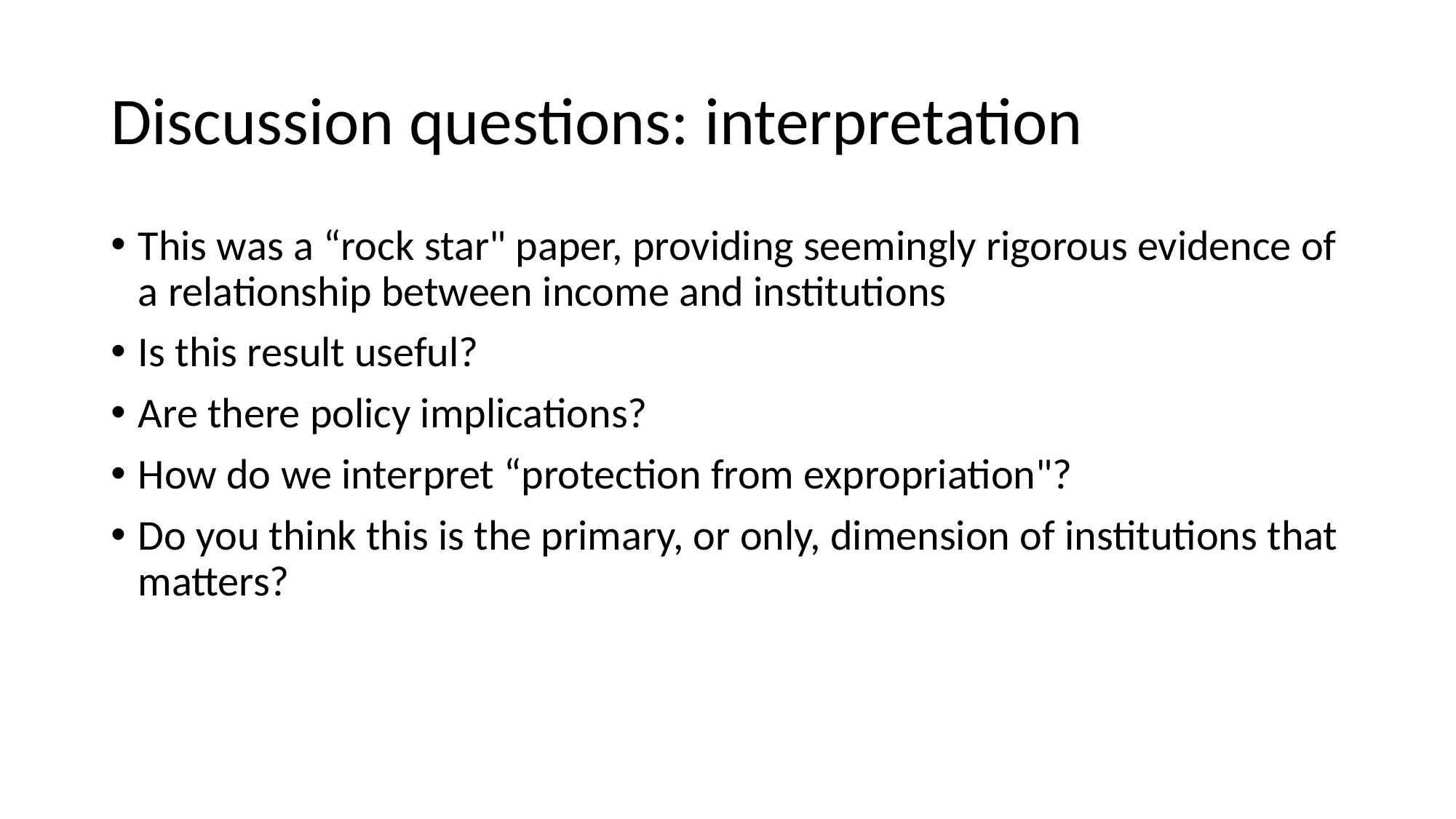

# Discussion questions: interpretation
This was a “rock star" paper, providing seemingly rigorous evidence of a relationship between income and institutions
Is this result useful?
Are there policy implications?
How do we interpret “protection from expropriation"?
Do you think this is the primary, or only, dimension of institutions that matters?